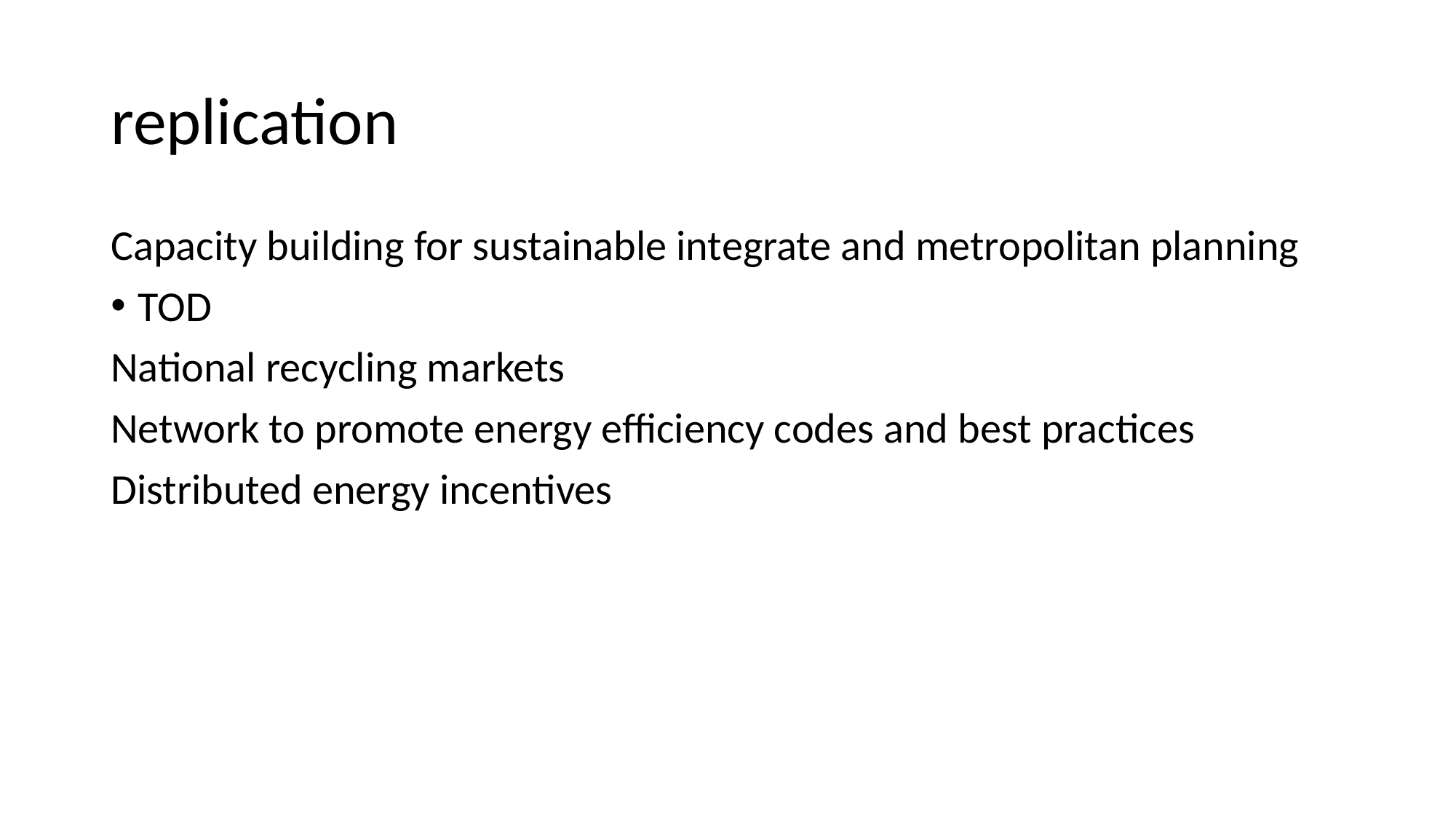

# replication
Capacity building for sustainable integrate and metropolitan planning
TOD
National recycling markets
Network to promote energy efficiency codes and best practices
Distributed energy incentives